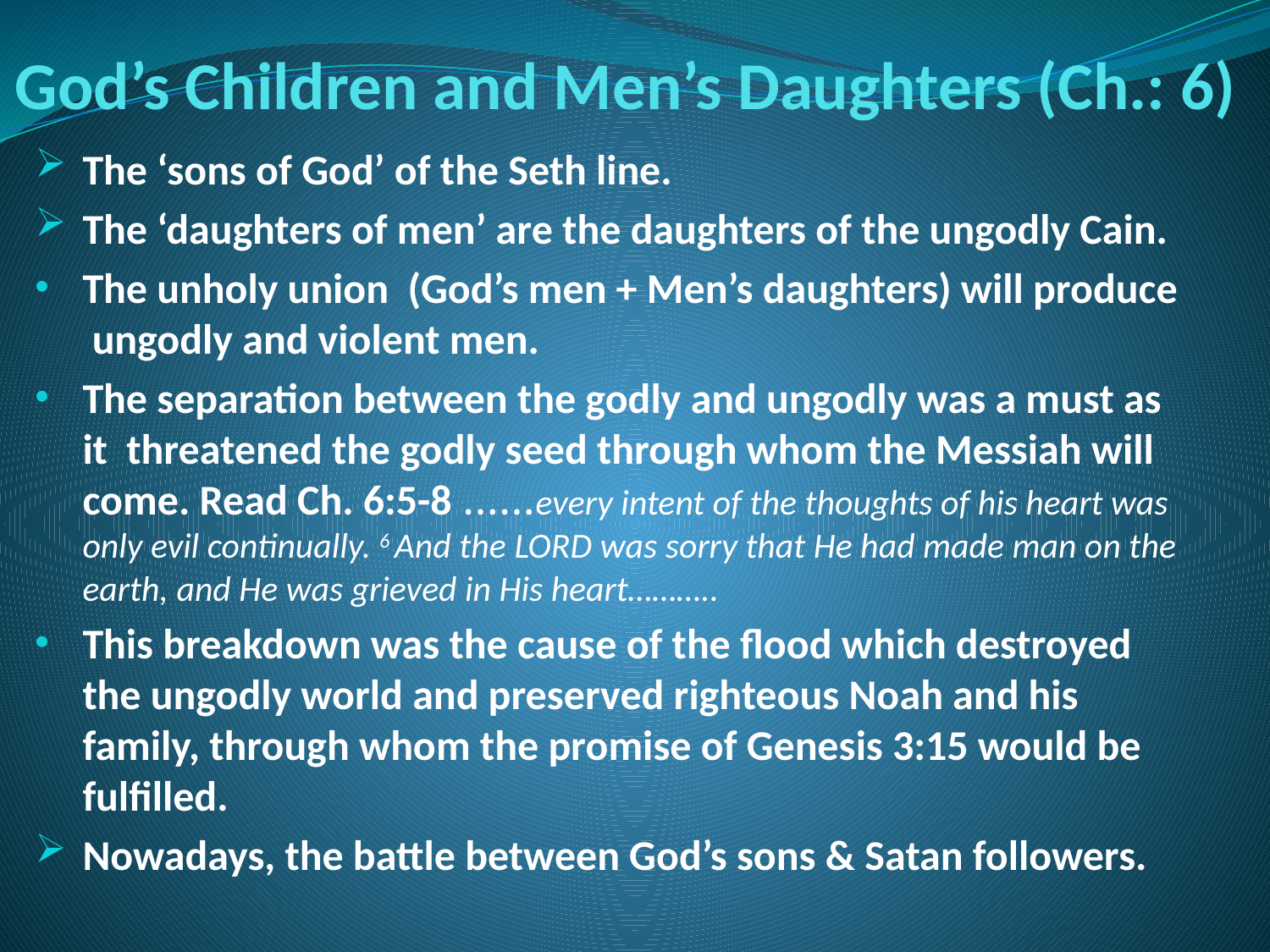

# God’s Children and Men’s Daughters (Ch.: 6)
The ‘sons of God’ of the Seth line.
The ‘daughters of men’ are the daughters of the ungodly Cain.
The unholy union  (God’s men + Men’s daughters) will produce  ungodly and violent men.
The separation between the godly and ungodly was a must as it  threatened the godly seed through whom the Messiah will come. Read Ch. 6:5-8 ……every intent of the thoughts of his heart was only evil continually. 6 And the Lord was sorry that He had made man on the earth, and He was grieved in His heart………..
This breakdown was the cause of the flood which destroyed the ungodly world and preserved righteous Noah and his family, through whom the promise of Genesis 3:15 would be fulfilled.
Nowadays, the battle between God’s sons & Satan followers.